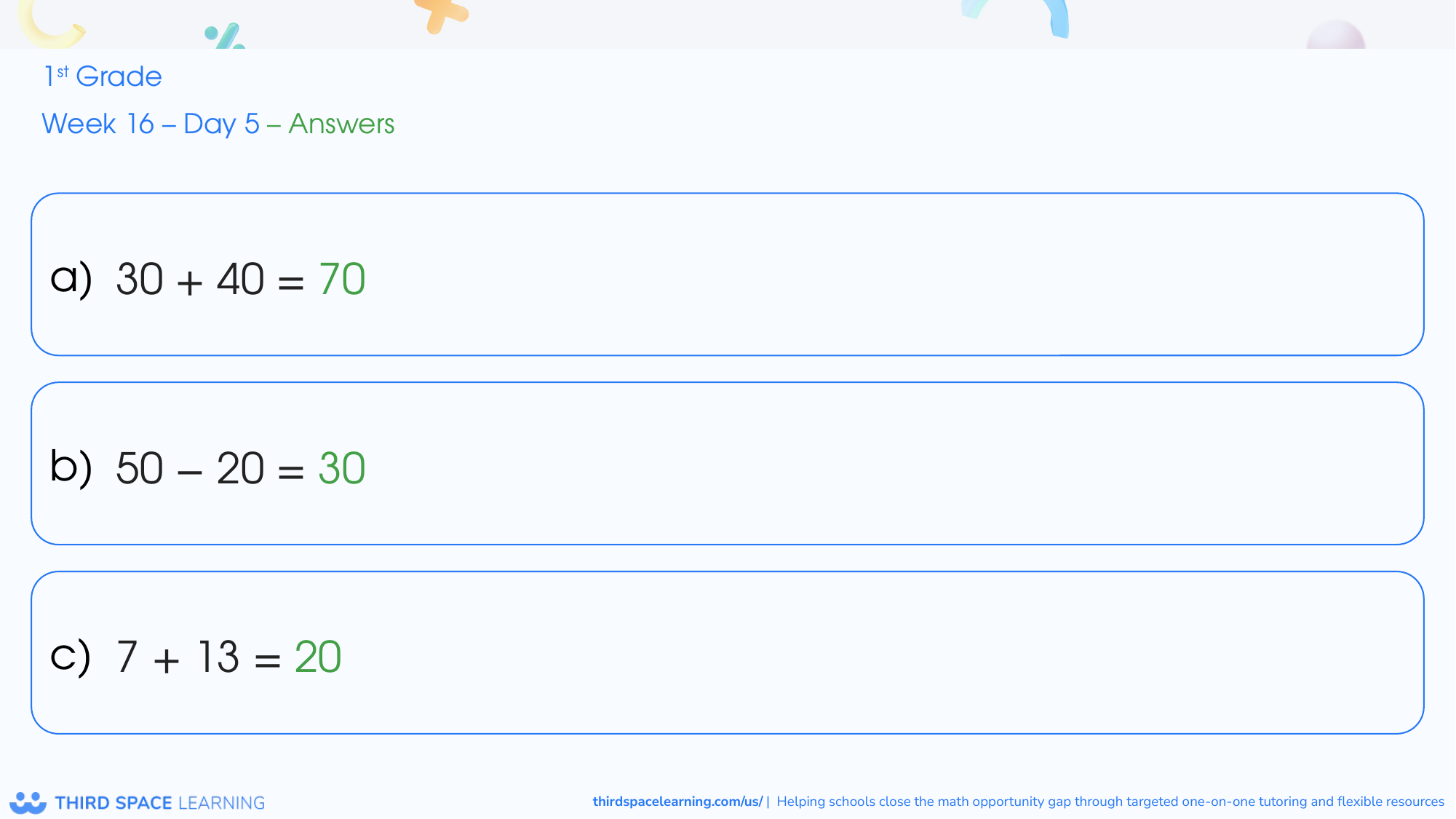

1st Grade
Week 16 – Day 5 – Answers
30 + 40 = 70
50 − 20 = 30
7 + 13 = 20